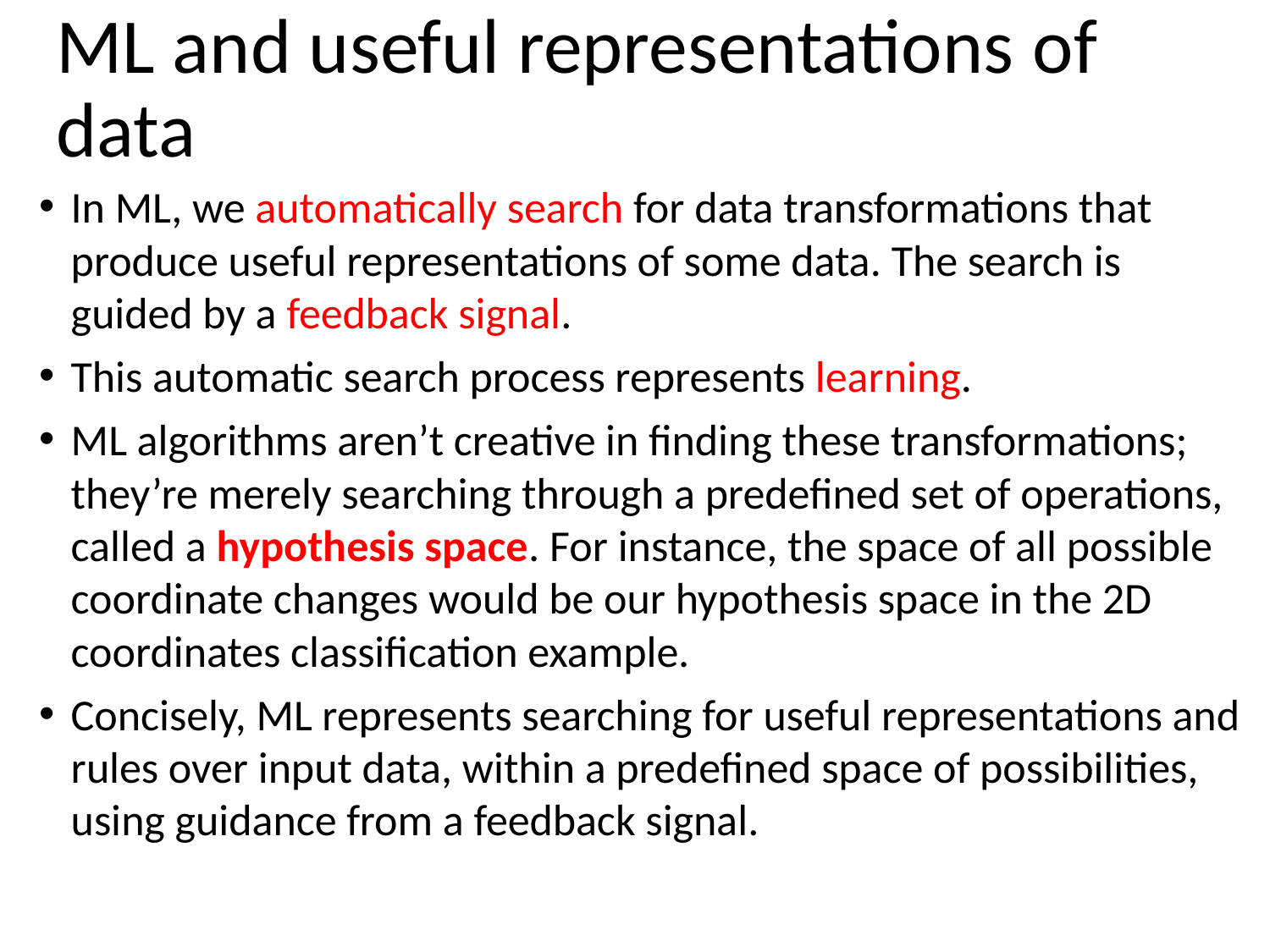

# ML and useful representations of data
In ML, we automatically search for data transformations that produce useful representations of some data. The search is guided by a feedback signal.
This automatic search process represents learning.
ML algorithms aren’t creative in finding these transformations; they’re merely searching through a predefined set of operations, called a hypothesis space. For instance, the space of all possible coordinate changes would be our hypothesis space in the 2D coordinates classification example.
Concisely, ML represents searching for useful representations and rules over input data, within a predefined space of possibilities, using guidance from a feedback signal.